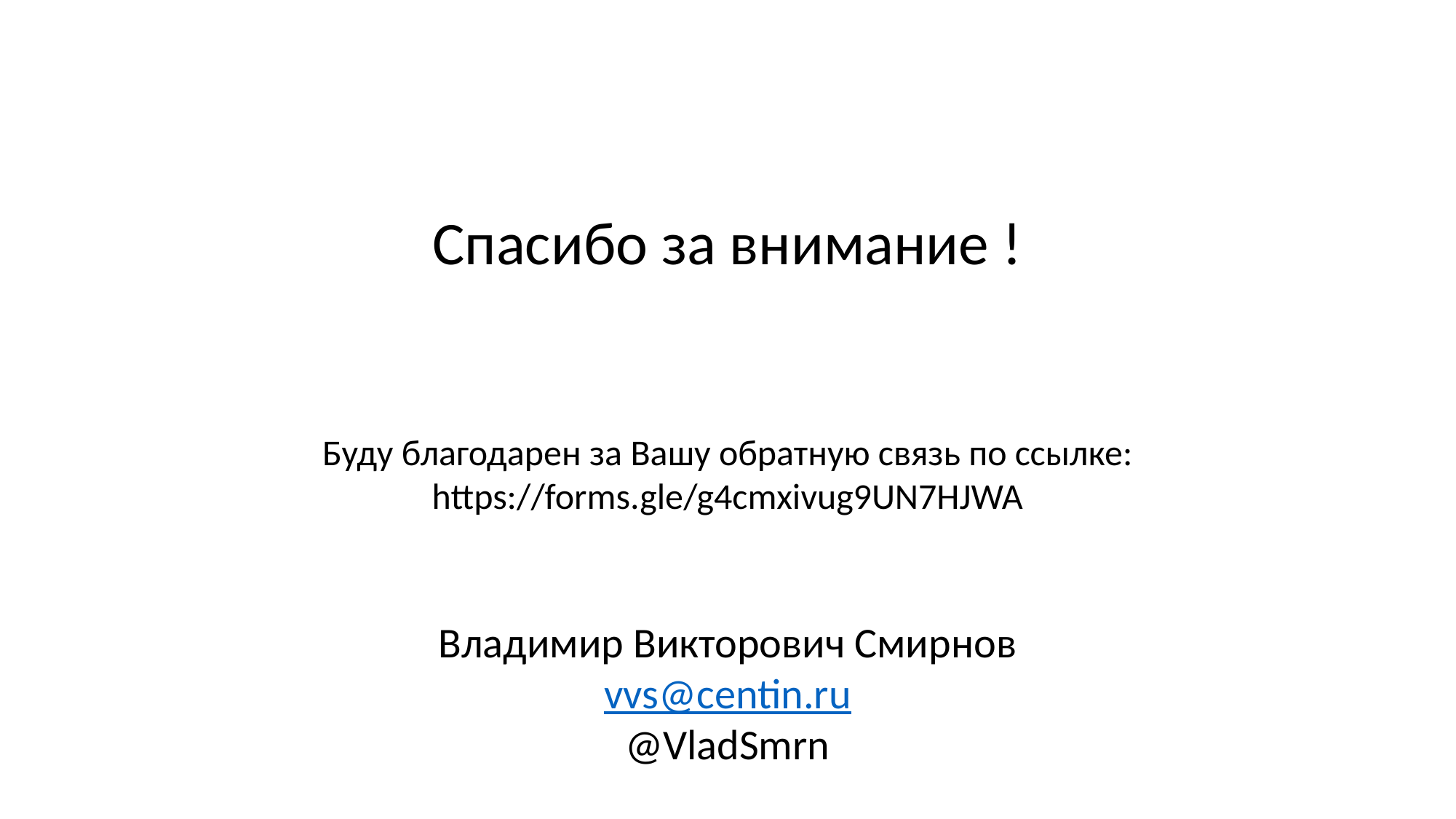

Спасибо за внимание !

Буду благодарен за Вашу обратную связь по ссылке:
https://forms.gle/g4cmxivug9UN7HJWA

Владимир Викторович Смирнов
vvs@centin.ru
@VladSmrn